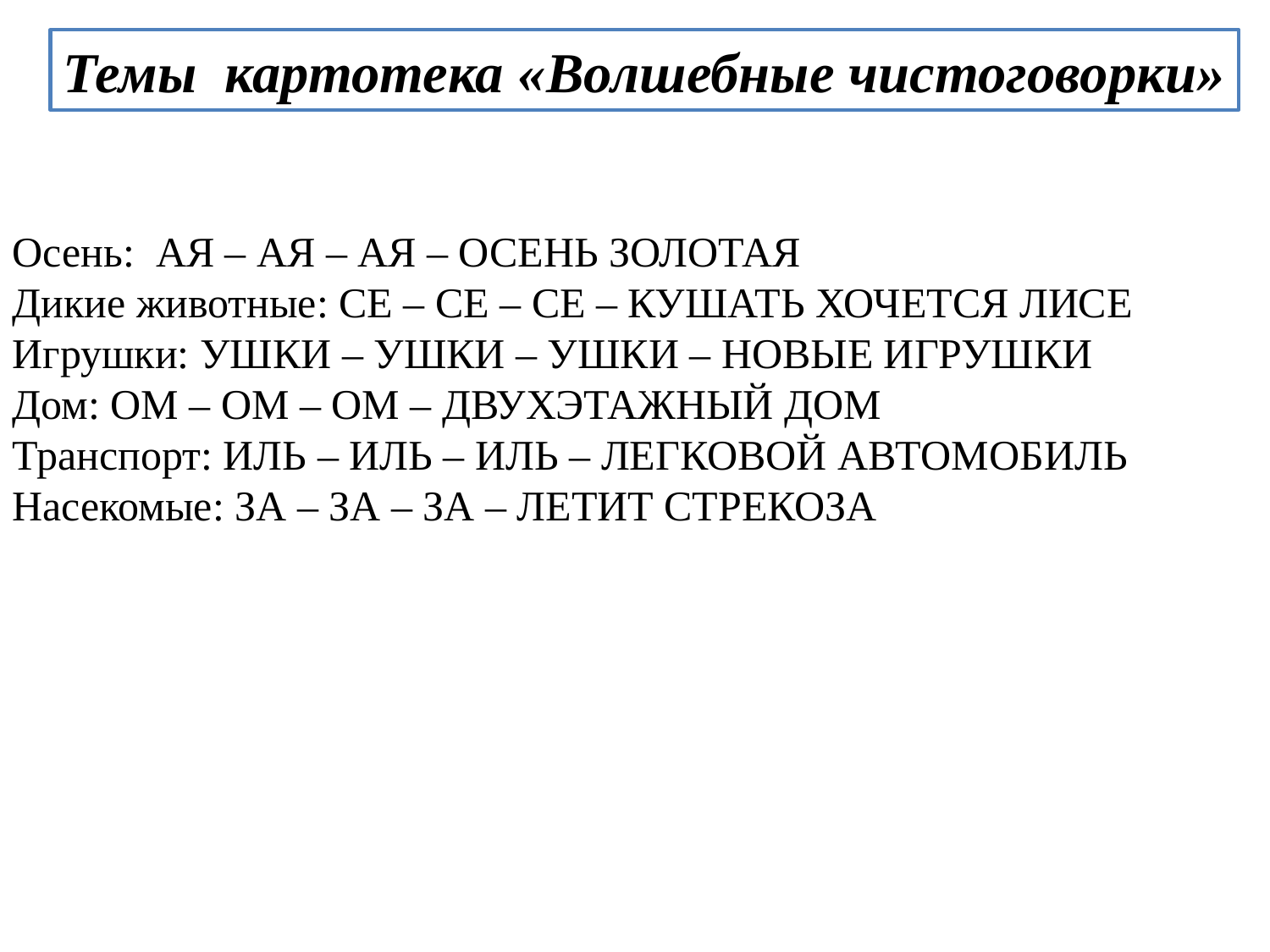

Темы  картотека «Волшебные чистоговорки»
Осень:  АЯ – АЯ – АЯ – ОСЕНЬ ЗОЛОТАЯ
Дикие животные: СЕ – СЕ – СЕ – КУШАТЬ ХОЧЕТСЯ ЛИСЕ
Игрушки: УШКИ – УШКИ – УШКИ – НОВЫЕ ИГРУШКИ
Дом: ОМ – ОМ – ОМ – ДВУХЭТАЖНЫЙ ДОМ
Транспорт: ИЛЬ – ИЛЬ – ИЛЬ – ЛЕГКОВОЙ АВТОМОБИЛЬ
Насекомые: ЗА – ЗА – ЗА – ЛЕТИТ СТРЕКОЗА